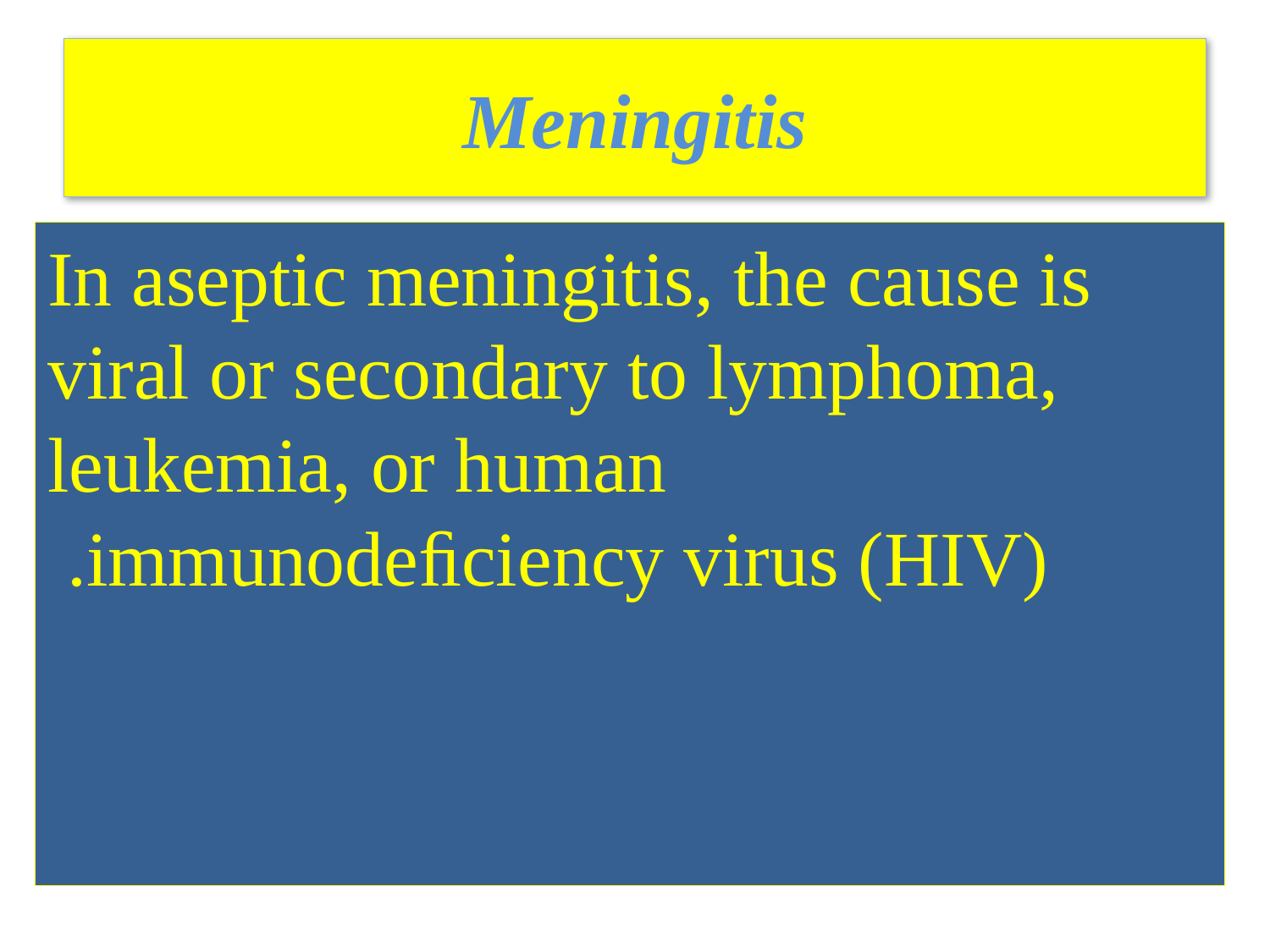

# Meningitis
In aseptic meningitis, the cause is viral or secondary to lymphoma, leukemia, or human immunodeﬁciency virus (HIV).